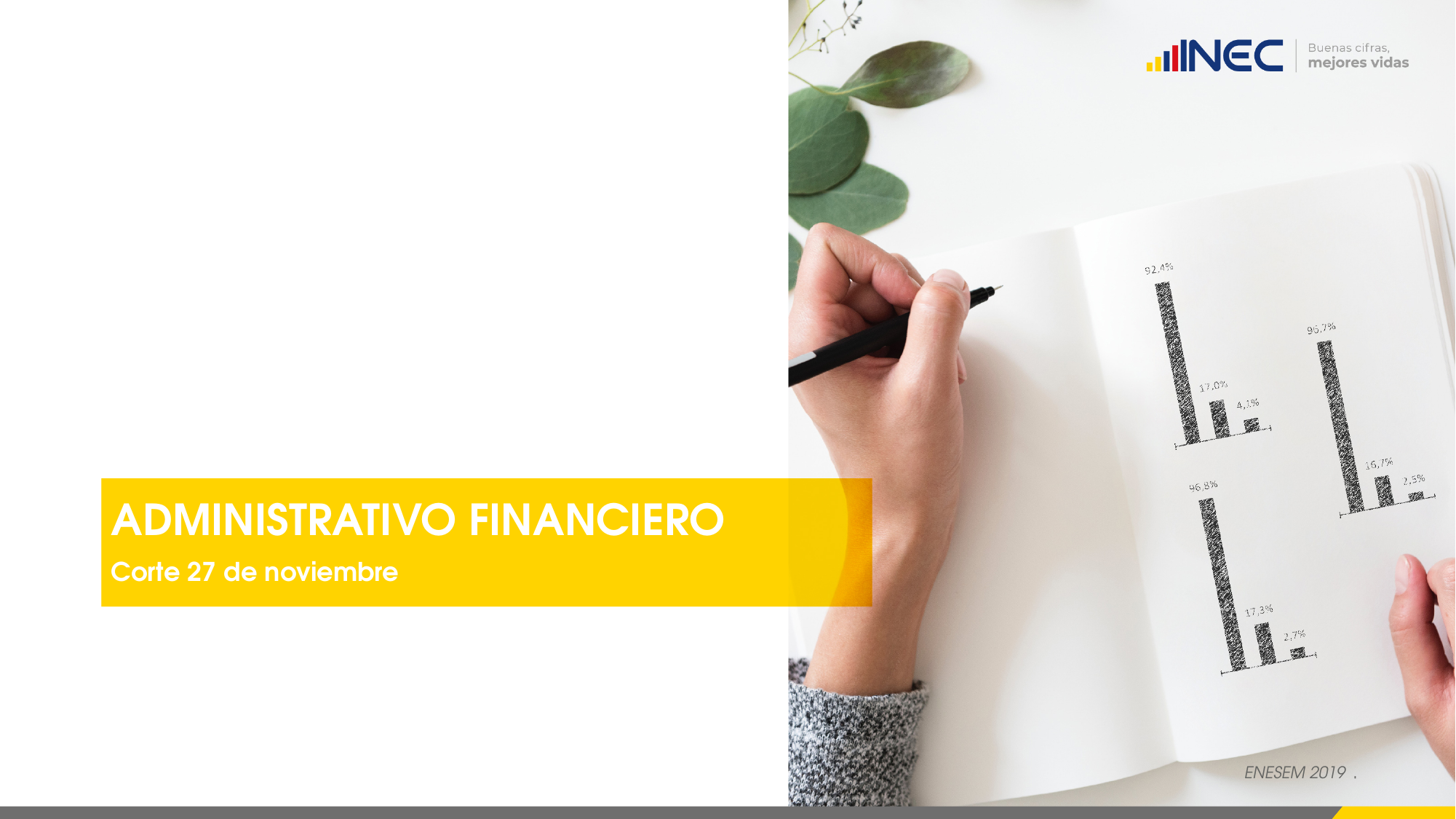

# ADMINISTRATIVO FINANCIERO Corte 27 de noviembre

ENESEM 2019